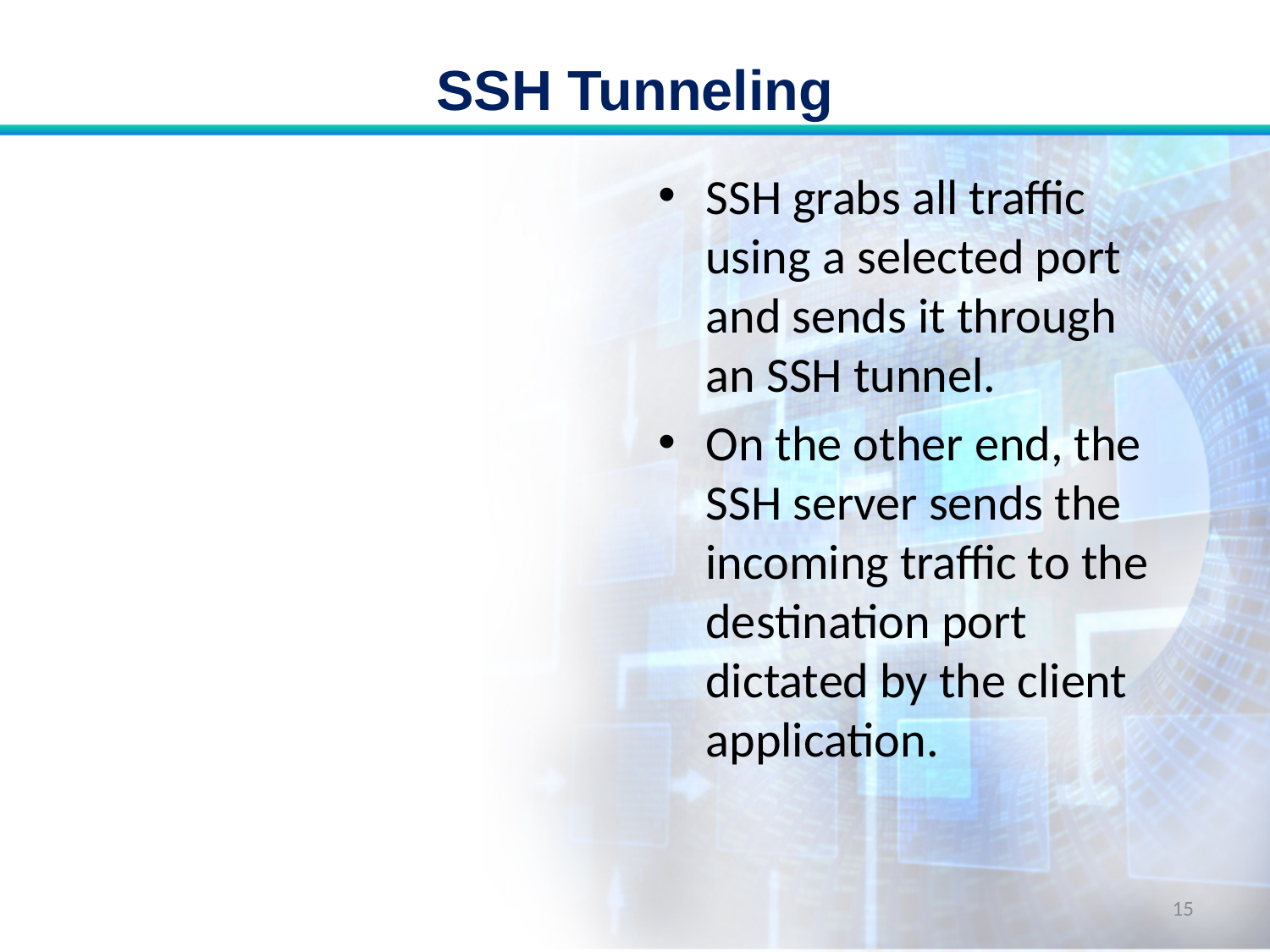

# SSH Tunneling
SSH grabs all traffic using a selected port and sends it through an SSH tunnel.
On the other end, the SSH server sends the incoming traffic to the destination port dictated by the client application.
15